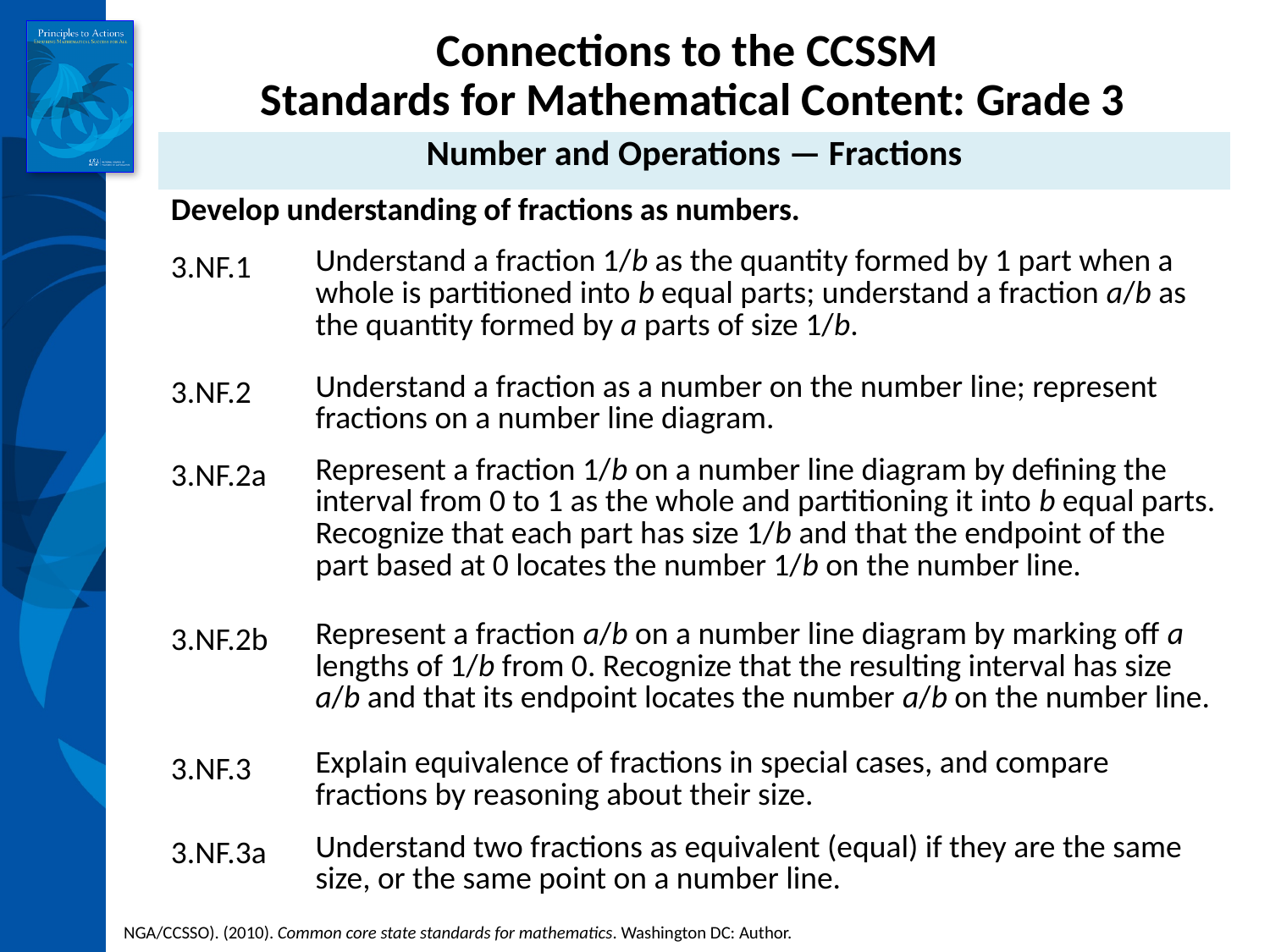

Connections to the CCSSM
Standards for Mathematical Content: Grade 3
| Number and Operations — Fractions |  |
| --- | --- |
| Develop understanding of fractions as numbers. |  |
| 3.NF.1 | Understand a fraction 1/b as the quantity formed by 1 part when a whole is partitioned into b equal parts; understand a fraction a/b as the quantity formed by a parts of size 1/b. |
| 3.NF.2 | Understand a fraction as a number on the number line; represent fractions on a number line diagram. |
| 3.NF.2a | Represent a fraction 1/b on a number line diagram by defining the interval from 0 to 1 as the whole and partitioning it into b equal parts. Recognize that each part has size 1/b and that the endpoint of the part based at 0 locates the number 1/b on the number line. |
| 3.NF.2b | Represent a fraction a/b on a number line diagram by marking off a lengths of 1/b from 0. Recognize that the resulting interval has size a/b and that its endpoint locates the number a/b on the number line. |
| 3.NF.3 | Explain equivalence of fractions in special cases, and compare fractions by reasoning about their size. |
| 3.NF.3a | Understand two fractions as equivalent (equal) if they are the same size, or the same point on a number line. |
NGA/CCSSO). (2010). Common core state standards for mathematics. Washington DC: Author.